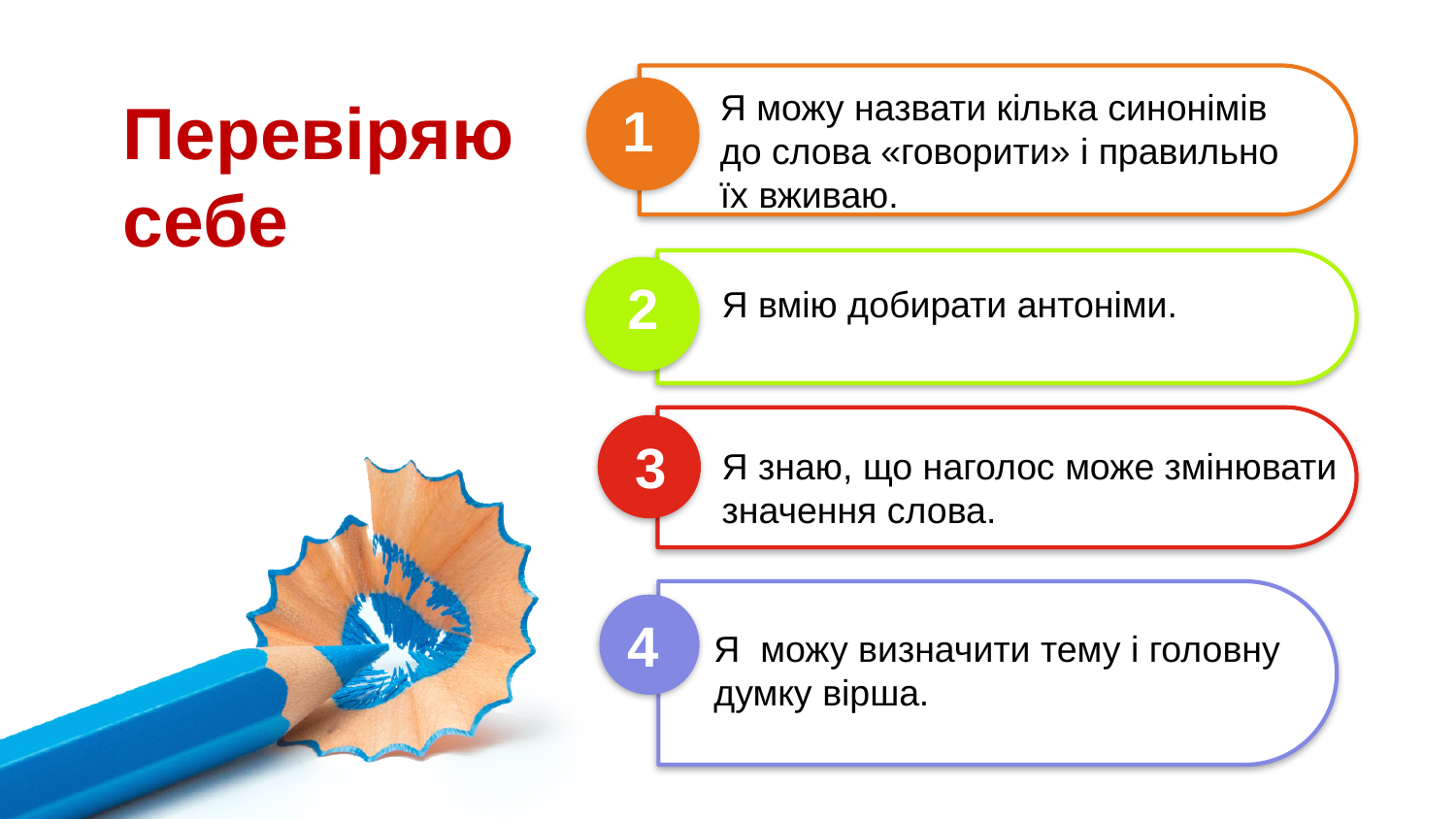

Я можу назвати кілька синонімів до слова «говорити» і правильно їх вживаю.
Перевіряю себе

1

2
Я вмію добирати антоніми.

3
Я знаю, що наголос може змінювати значення слова.

4
Я  можу визначити тему і головну думку вірша.